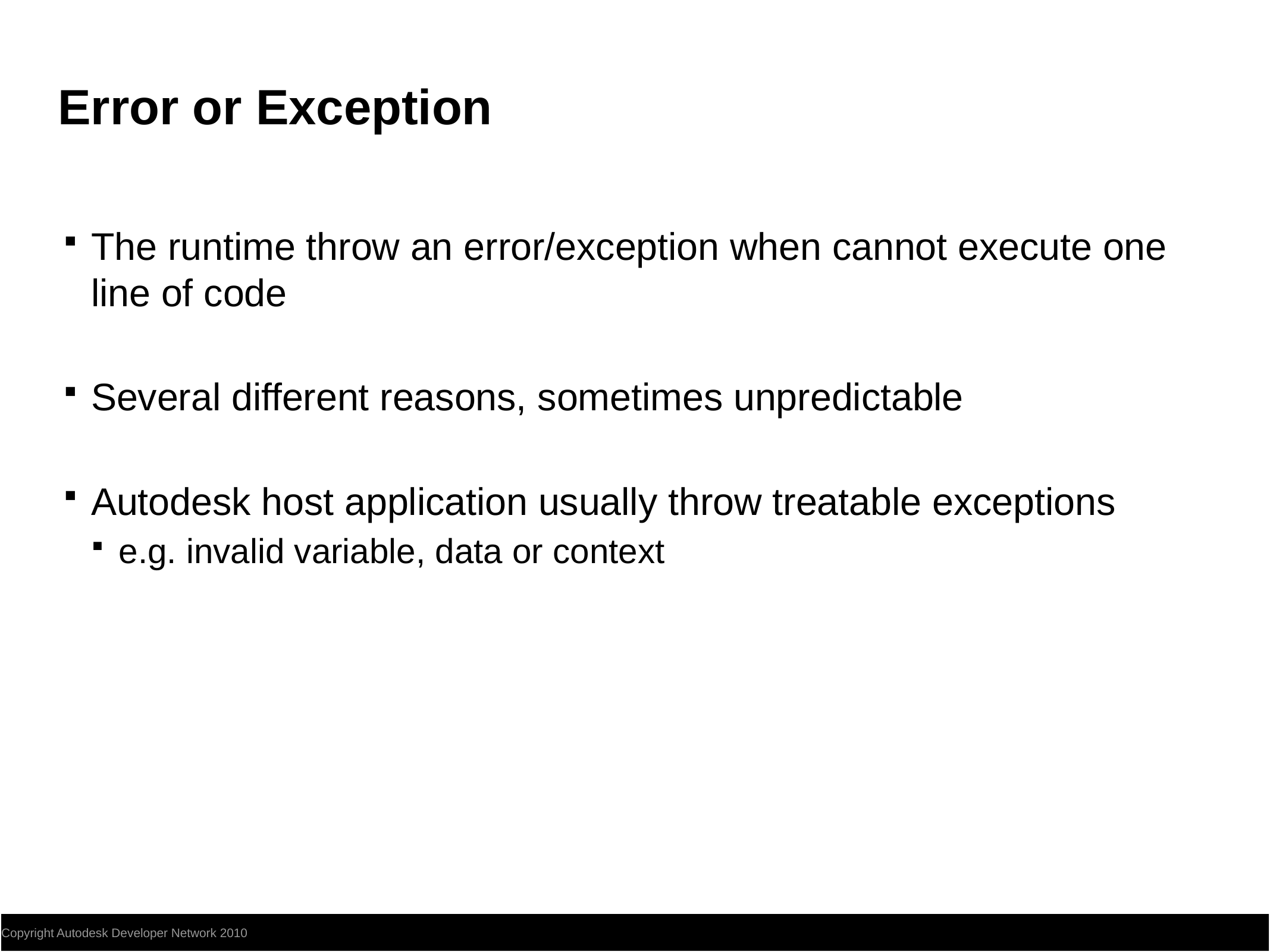

# Error or Exception
The runtime throw an error/exception when cannot execute one line of code

Several different reasons, sometimes unpredictable

Autodesk host application usually throw treatable exceptions
e.g. invalid variable, data or context